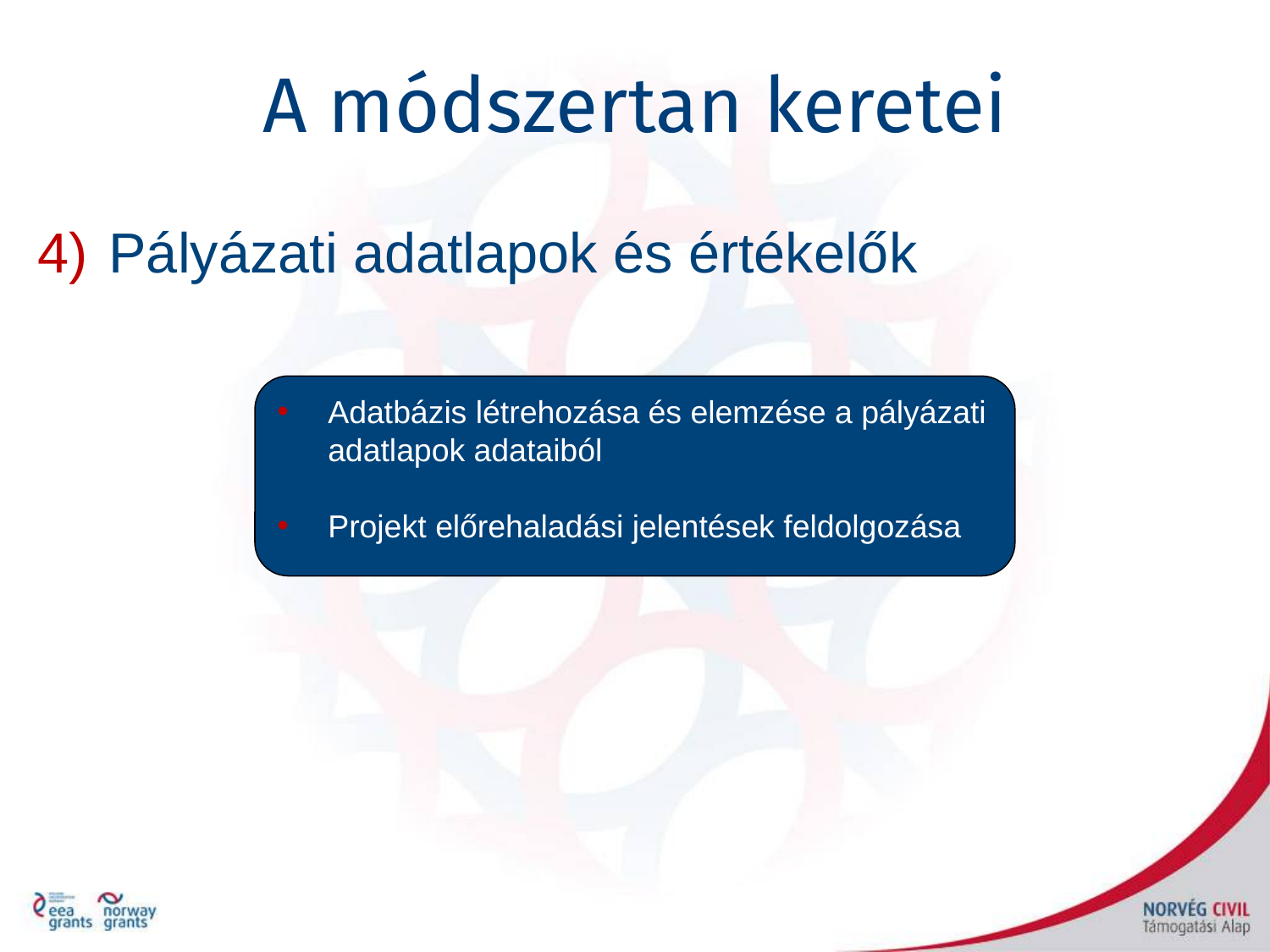

A módszertan keretei
Pályázati adatlapok és értékelők
Adatbázis létrehozása és elemzése a pályázati adatlapok adataiból

Projekt előrehaladási jelentések feldolgozása